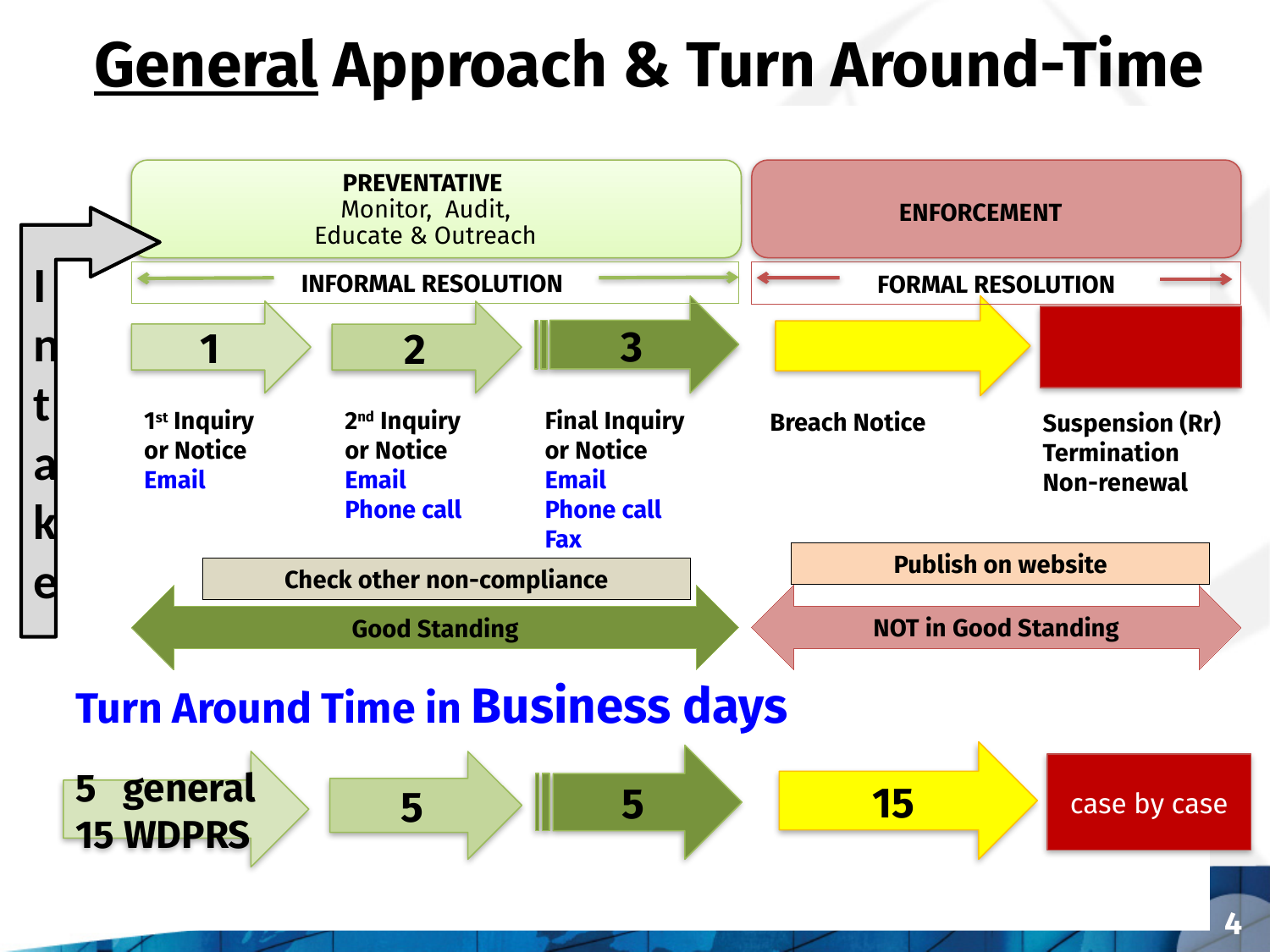

# General Approach & Turn Around-Time

INFORMAL RESOLUTION
3
1
2
2nd Inquiry
or Notice
Email
Phone call
1st Inquiry
or Notice
Email
Final Inquiry
or Notice
Email
Phone call
Fax
Good Standing

FORMAL RESOLUTION

Breach Notice
Suspension (Rr) Termination
Non-renewal
NOT in Good Standing
Intake
Publish on website
Check other non-compliance
PREVENTATIVE
Monitor,  Audit,
Educate & Outreach
ENFORCEMENT
Turn Around Time in Business days
15
5
general
15 WDPRS
5
case by case
4